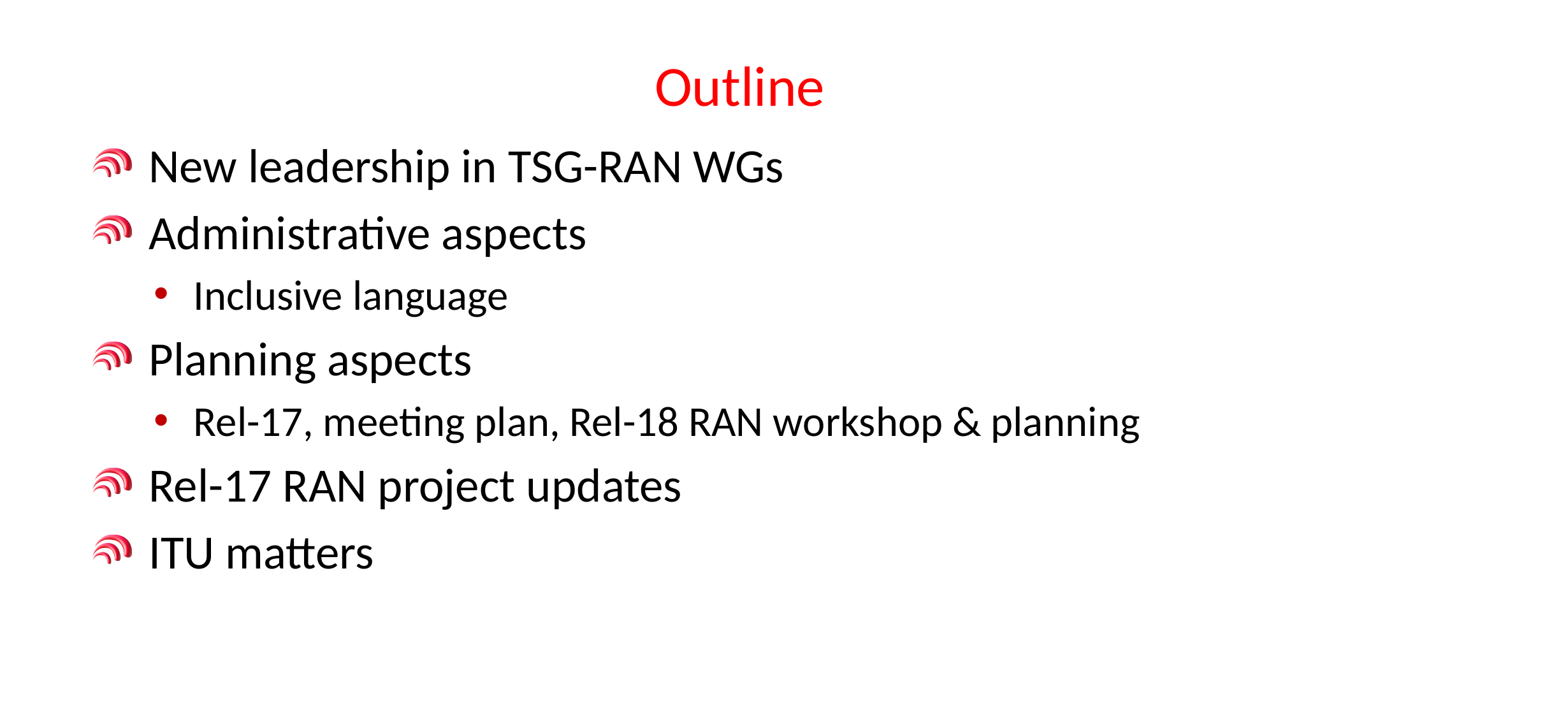

# Outline
 New leadership in TSG-RAN WGs
 Administrative aspects
Inclusive language
 Planning aspects
Rel-17, meeting plan, Rel-18 RAN workshop & planning
 Rel-17 RAN project updates
 ITU matters